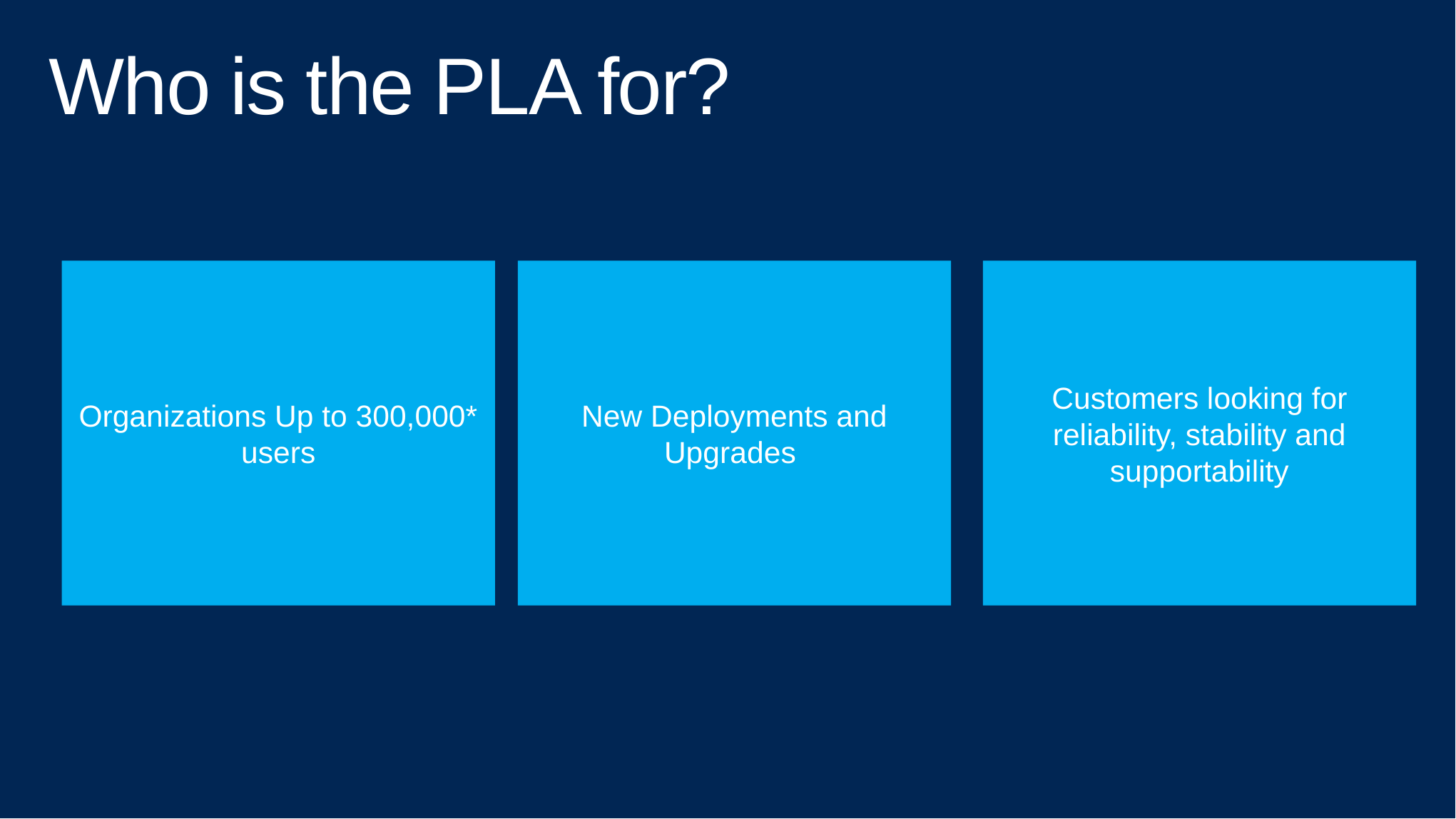

# Who is the PLA for?
Organizations Up to 300,000* users
New Deployments and Upgrades
Customers looking for reliability, stability and supportability